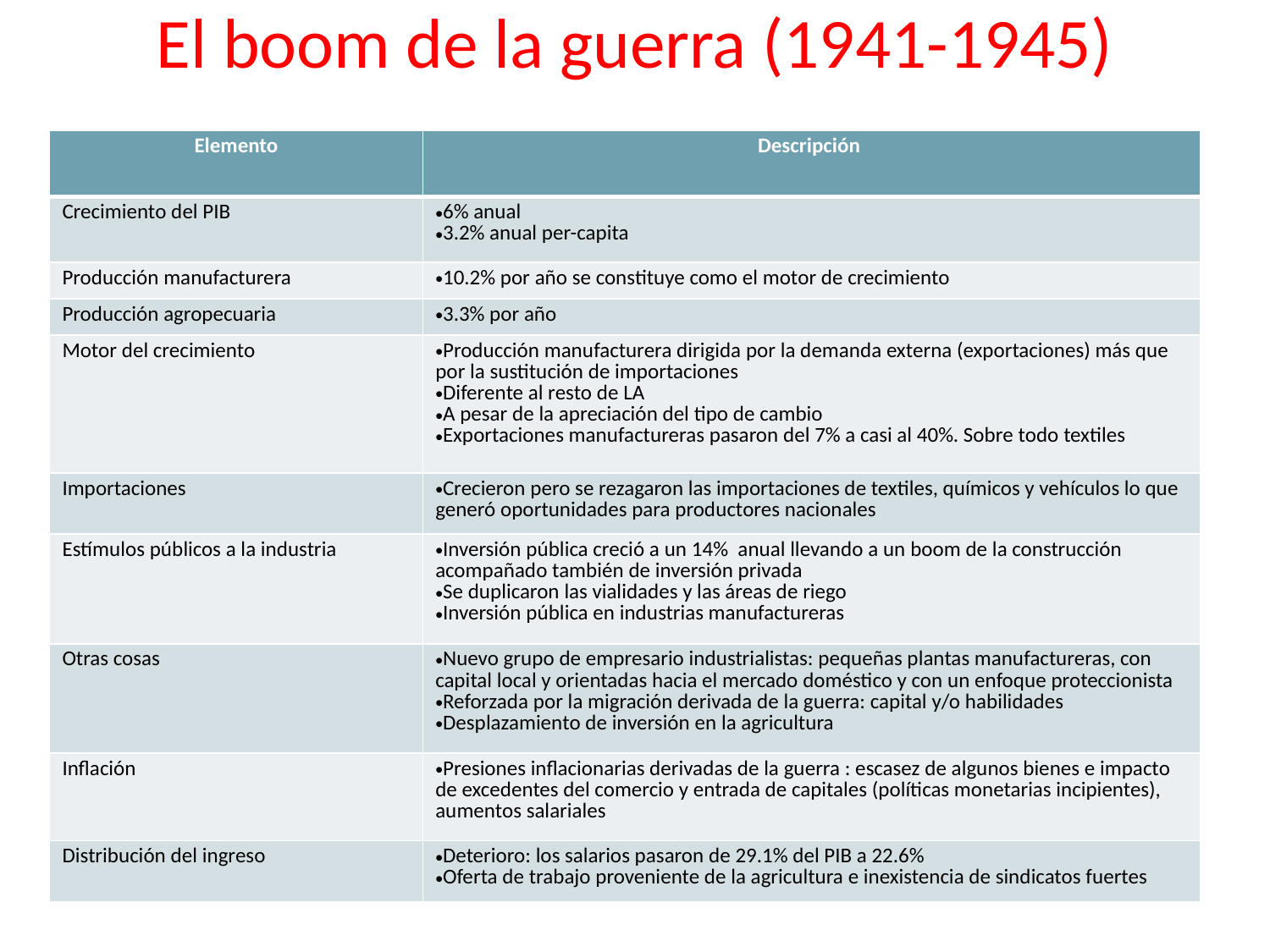

# El boom de la guerra (1941-1945)
| Elemento | Descripción |
| --- | --- |
| Crecimiento del PIB | 6% anual 3.2% anual per-capita |
| Producción manufacturera | 10.2% por año se constituye como el motor de crecimiento |
| Producción agropecuaria | 3.3% por año |
| Motor del crecimiento | Producción manufacturera dirigida por la demanda externa (exportaciones) más que por la sustitución de importaciones Diferente al resto de LA A pesar de la apreciación del tipo de cambio Exportaciones manufactureras pasaron del 7% a casi al 40%. Sobre todo textiles |
| Importaciones | Crecieron pero se rezagaron las importaciones de textiles, químicos y vehículos lo que generó oportunidades para productores nacionales |
| Estímulos públicos a la industria | Inversión pública creció a un 14% anual llevando a un boom de la construcción acompañado también de inversión privada Se duplicaron las vialidades y las áreas de riego Inversión pública en industrias manufactureras |
| Otras cosas | Nuevo grupo de empresario industrialistas: pequeñas plantas manufactureras, con capital local y orientadas hacia el mercado doméstico y con un enfoque proteccionista Reforzada por la migración derivada de la guerra: capital y/o habilidades Desplazamiento de inversión en la agricultura |
| Inflación | Presiones inflacionarias derivadas de la guerra : escasez de algunos bienes e impacto de excedentes del comercio y entrada de capitales (políticas monetarias incipientes), aumentos salariales |
| Distribución del ingreso | Deterioro: los salarios pasaron de 29.1% del PIB a 22.6% Oferta de trabajo proveniente de la agricultura e inexistencia de sindicatos fuertes |